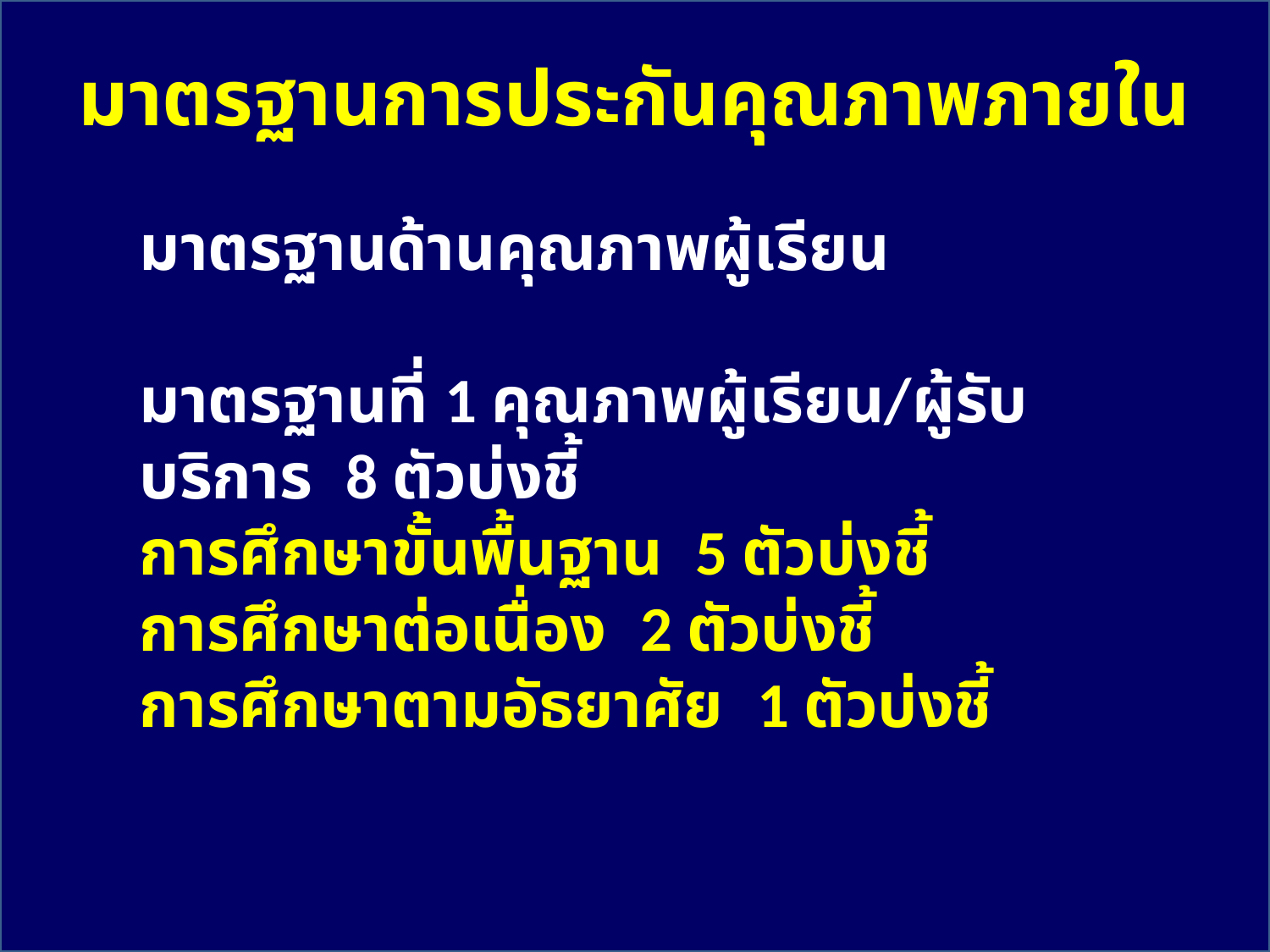

มาตรฐานการประกันคุณภาพภายใน
มาตรฐานด้านคุณภาพผู้เรียน
มาตรฐานที่ 1 คุณภาพผู้เรียน/ผู้รับบริการ  8 ตัวบ่งชี้
การศึกษาขั้นพื้นฐาน  5 ตัวบ่งชี้
การศึกษาต่อเนื่อง  2 ตัวบ่งชี้
การศึกษาตามอัธยาศัย  1 ตัวบ่งชี้